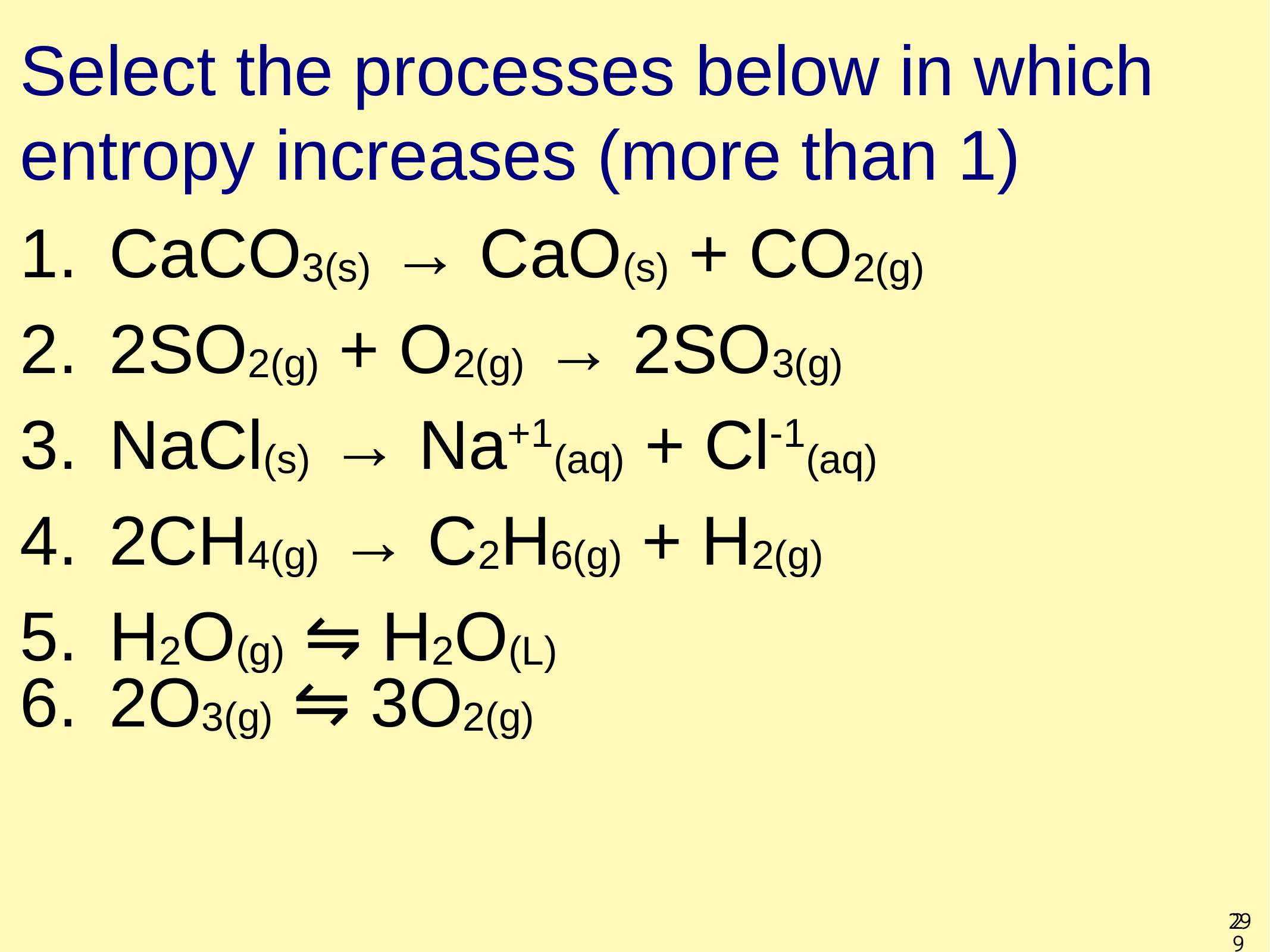

# Select the processes below in which entropy increases (more than 1)
CaCO3(s) → CaO(s) + CO2(g)
2SO2(g) + O2(g) → 2SO3(g)
NaCl(s) → Na+1(aq) + Cl-1(aq)
2CH4(g) → C2H6(g) + H2(g)
H2O(g) ⇋ H2O(L)
2O3(g) ⇋ 3O2(g)
29
29